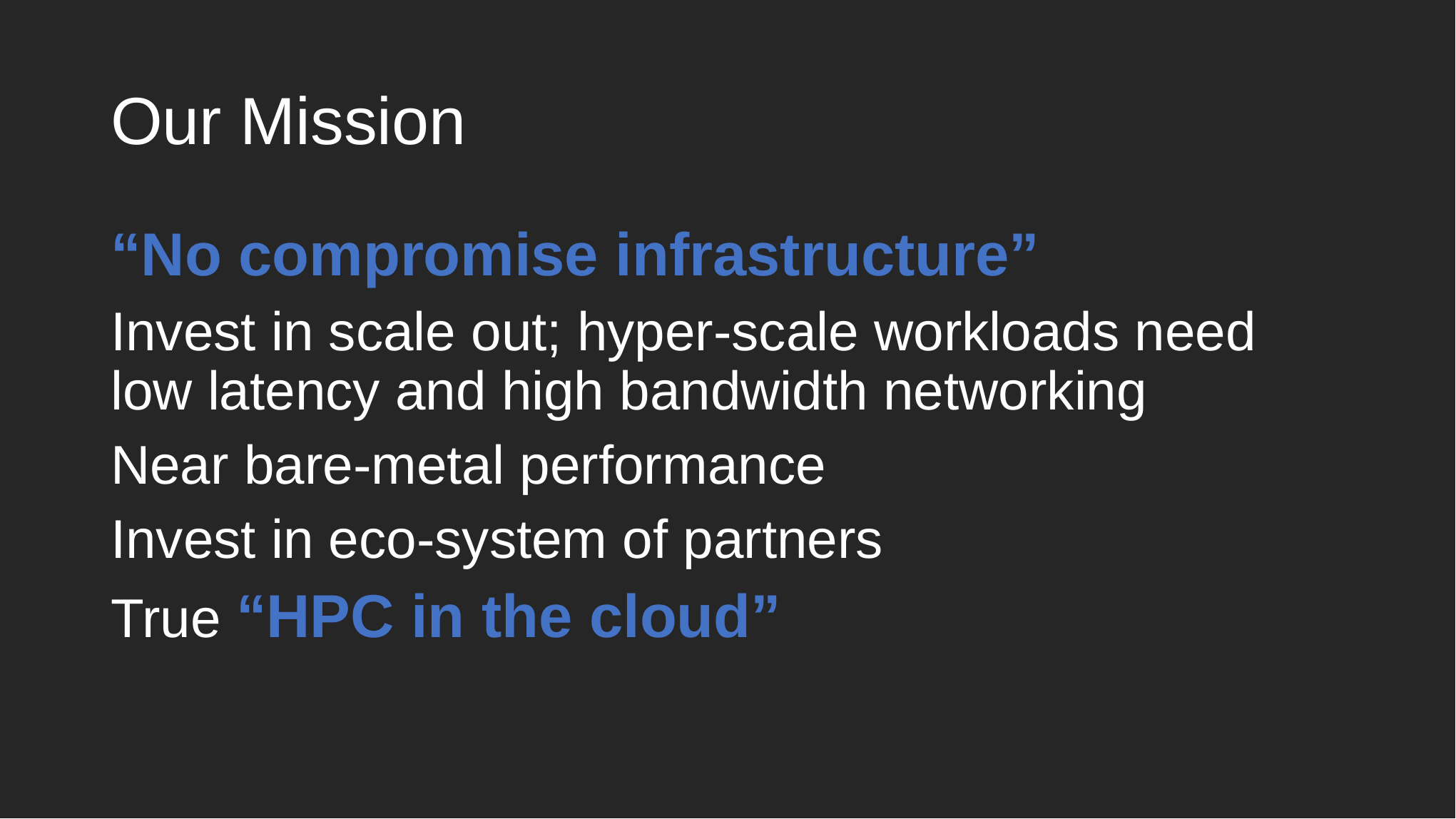

# Our Mission
“No compromise infrastructure”
Invest in scale out; hyper-scale workloads need low latency and high bandwidth networking
Near bare-metal performance
Invest in eco-system of partners
True “HPC in the cloud”